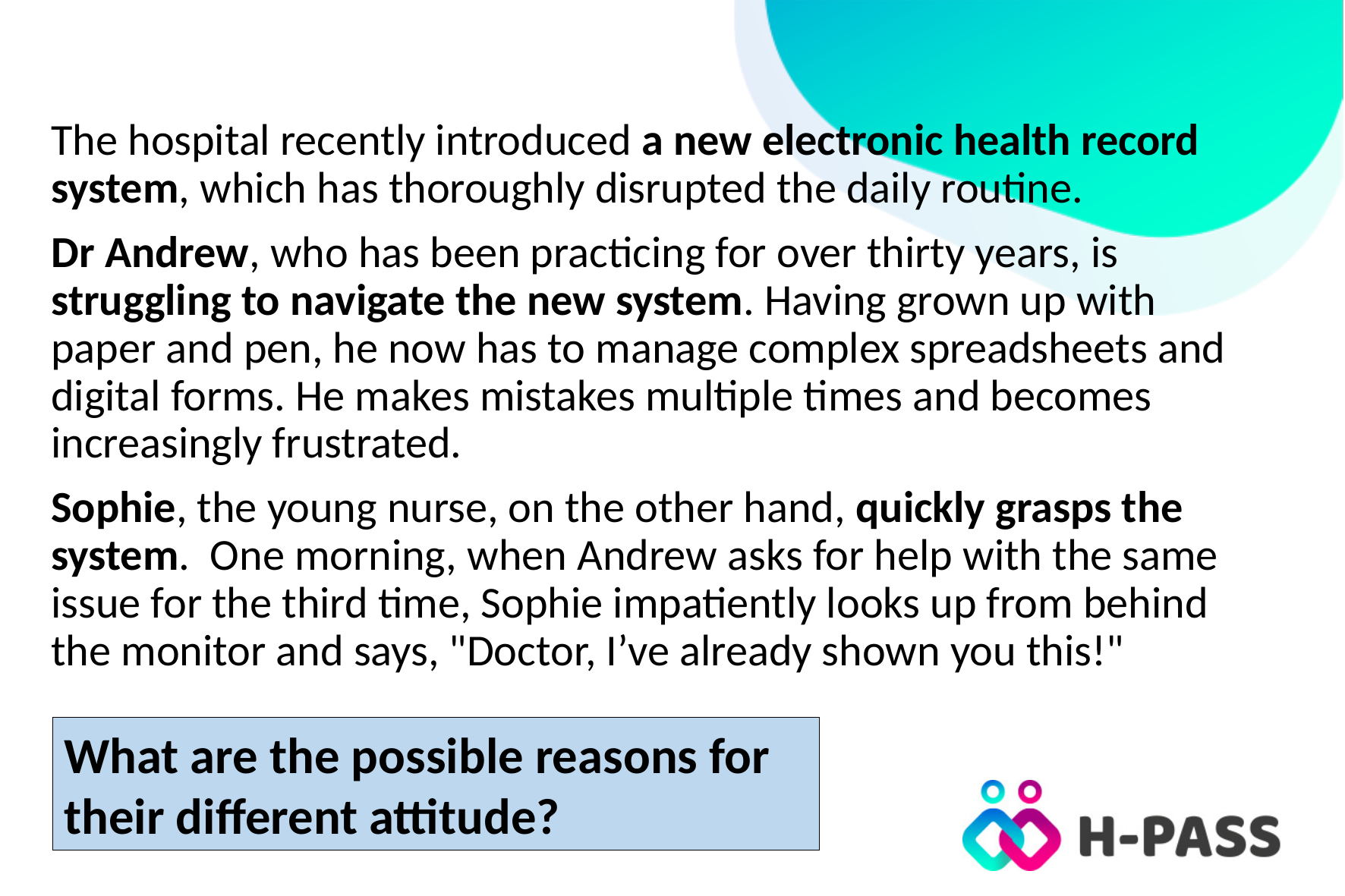

#
The hospital recently introduced a new electronic health record system, which has thoroughly disrupted the daily routine.
Dr Andrew, who has been practicing for over thirty years, is struggling to navigate the new system. Having grown up with paper and pen, he now has to manage complex spreadsheets and digital forms. He makes mistakes multiple times and becomes increasingly frustrated.
Sophie, the young nurse, on the other hand, quickly grasps the system.  One morning, when Andrew asks for help with the same issue for the third time, Sophie impatiently looks up from behind the monitor and says, "Doctor, I’ve already shown you this!"

What are the possible reasons for their different attitude?